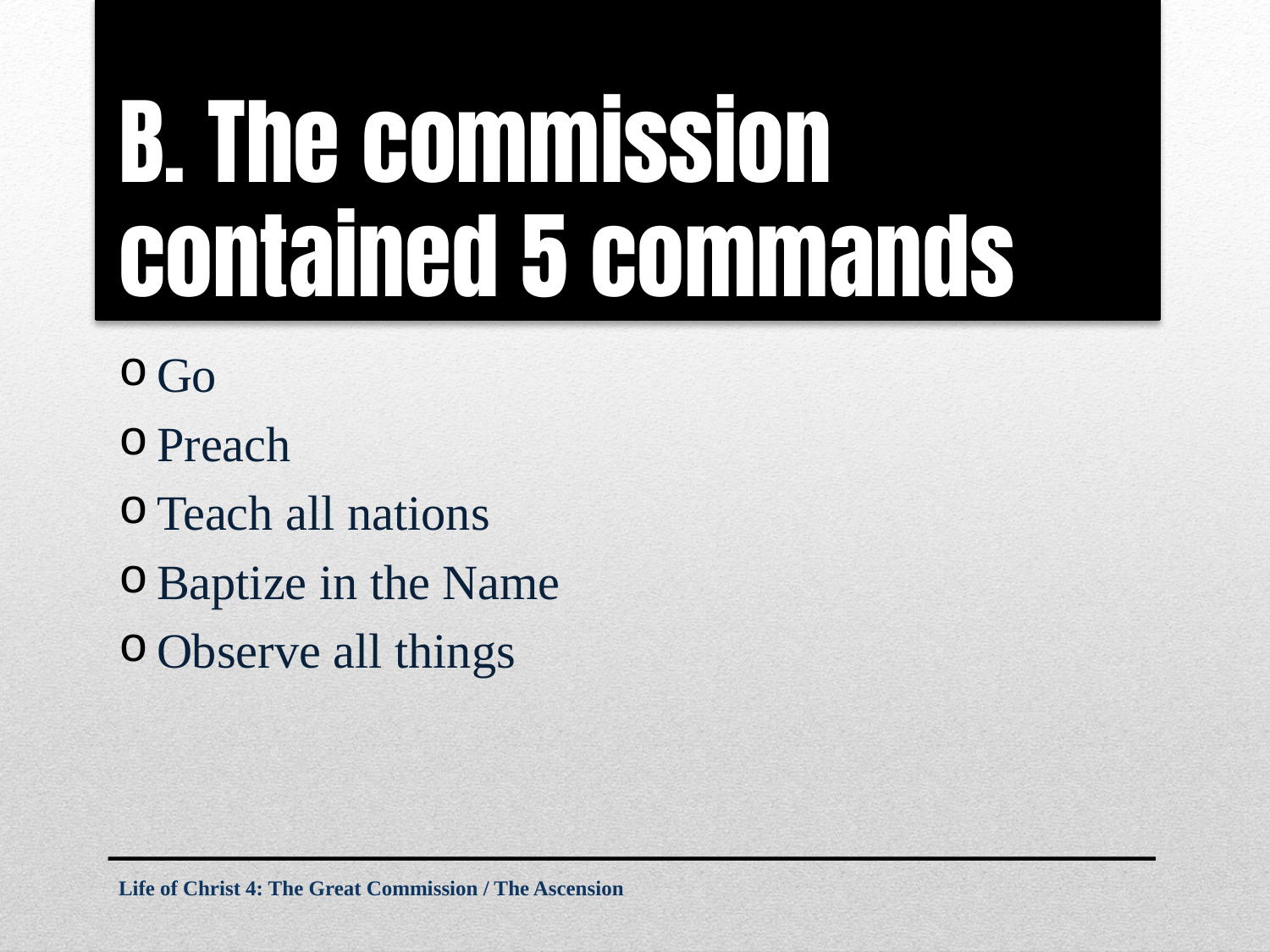

# B. The commission contained 5 commands
Go
Preach
Teach all nations
Baptize in the Name
Observe all things

Life of Christ 4: The Great Commission / The Ascension